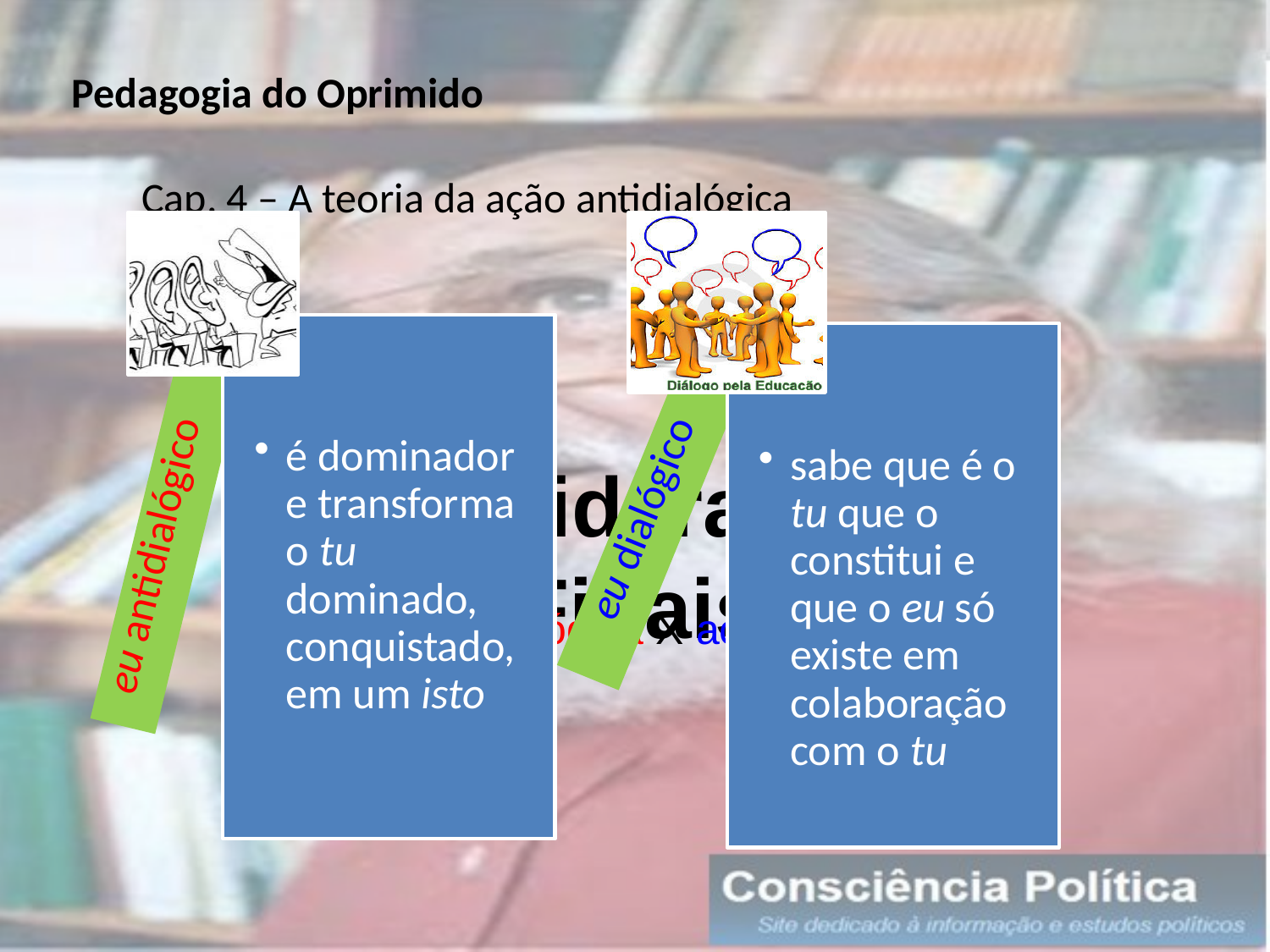

Pedagogia do Oprimido
Cap. 4 – A teoria da ação antidialógica
  eu antidialógico

é dominador e transforma o tu dominado, conquistado, em um isto
eu dialógico

sabe que é o tu que o constitui e que o eu só existe em colaboração com o tu
Considerações Finais
ação antidialógica X ação dialógica